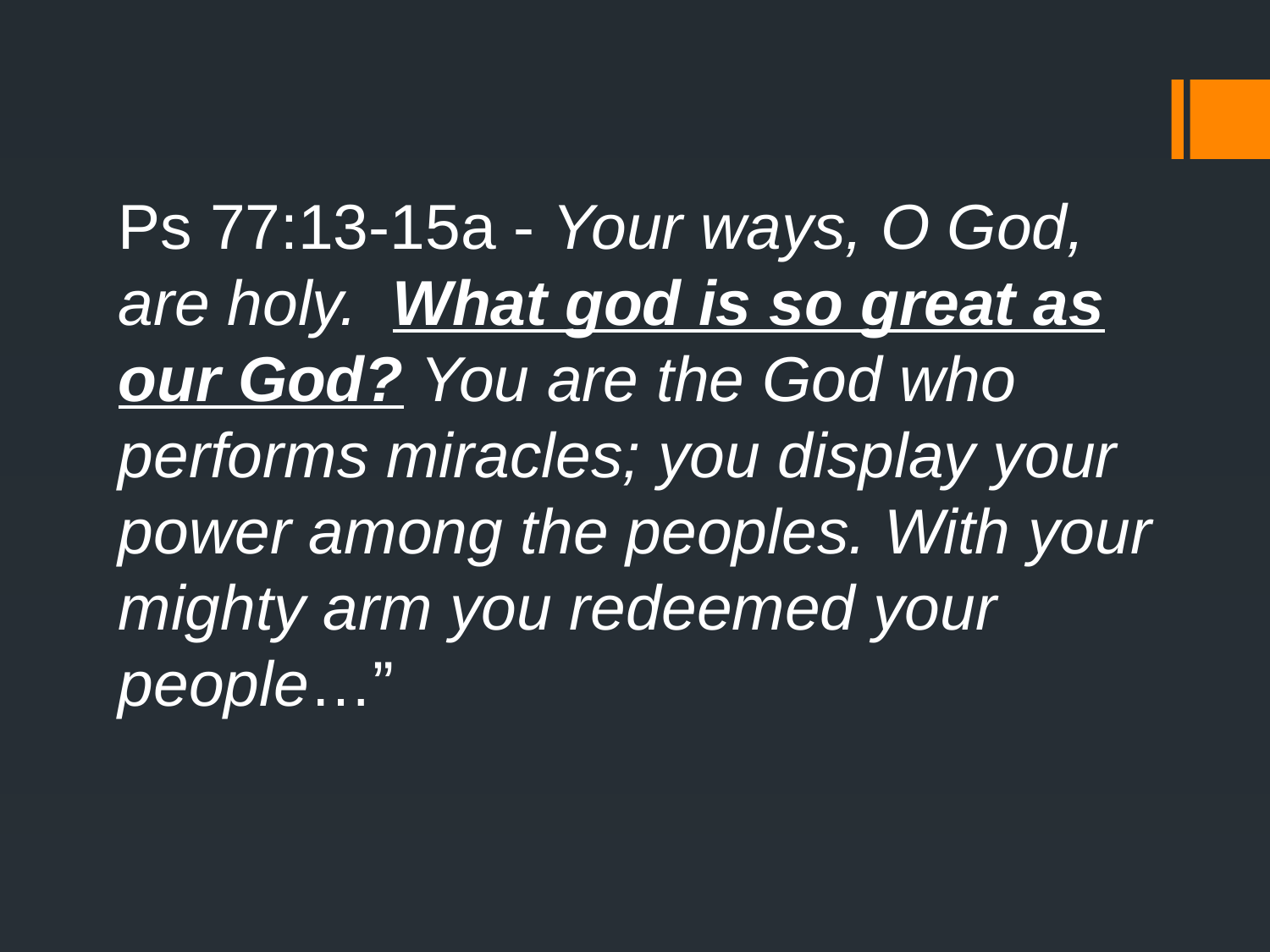

Ps 77:13-15a - Your ways, O God, are holy.  What god is so great as our God? You are the God who performs miracles; you display your power among the peoples. With your mighty arm you redeemed your people…”